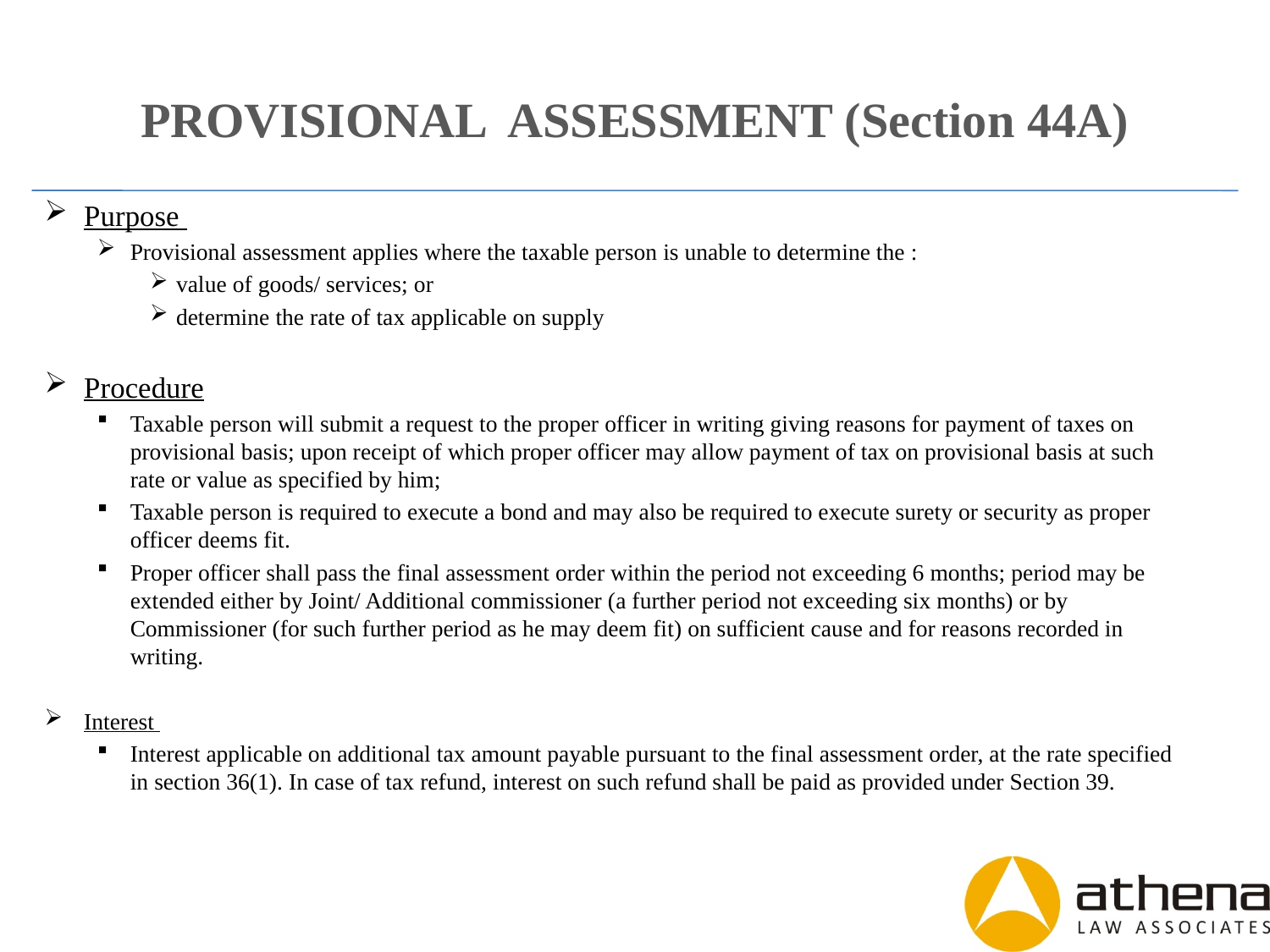

# PROVISIONAL  ASSESSMENT (Section 44A)
Purpose
Provisional assessment applies where the taxable person is unable to determine the :
value of goods/ services; or
determine the rate of tax applicable on supply

Procedure
Taxable person will submit a request to the proper officer in writing giving reasons for payment of taxes on provisional basis; upon receipt of which proper officer may allow payment of tax on provisional basis at such rate or value as specified by him;
Taxable person is required to execute a bond and may also be required to execute surety or security as proper officer deems fit.
Proper officer shall pass the final assessment order within the period not exceeding 6 months; period may be extended either by Joint/ Additional commissioner (a further period not exceeding six months) or by Commissioner (for such further period as he may deem fit) on sufficient cause and for reasons recorded in writing.

Interest
Interest applicable on additional tax amount payable pursuant to the final assessment order, at the rate specified in section 36(1). In case of tax refund, interest on such refund shall be paid as provided under Section 39.